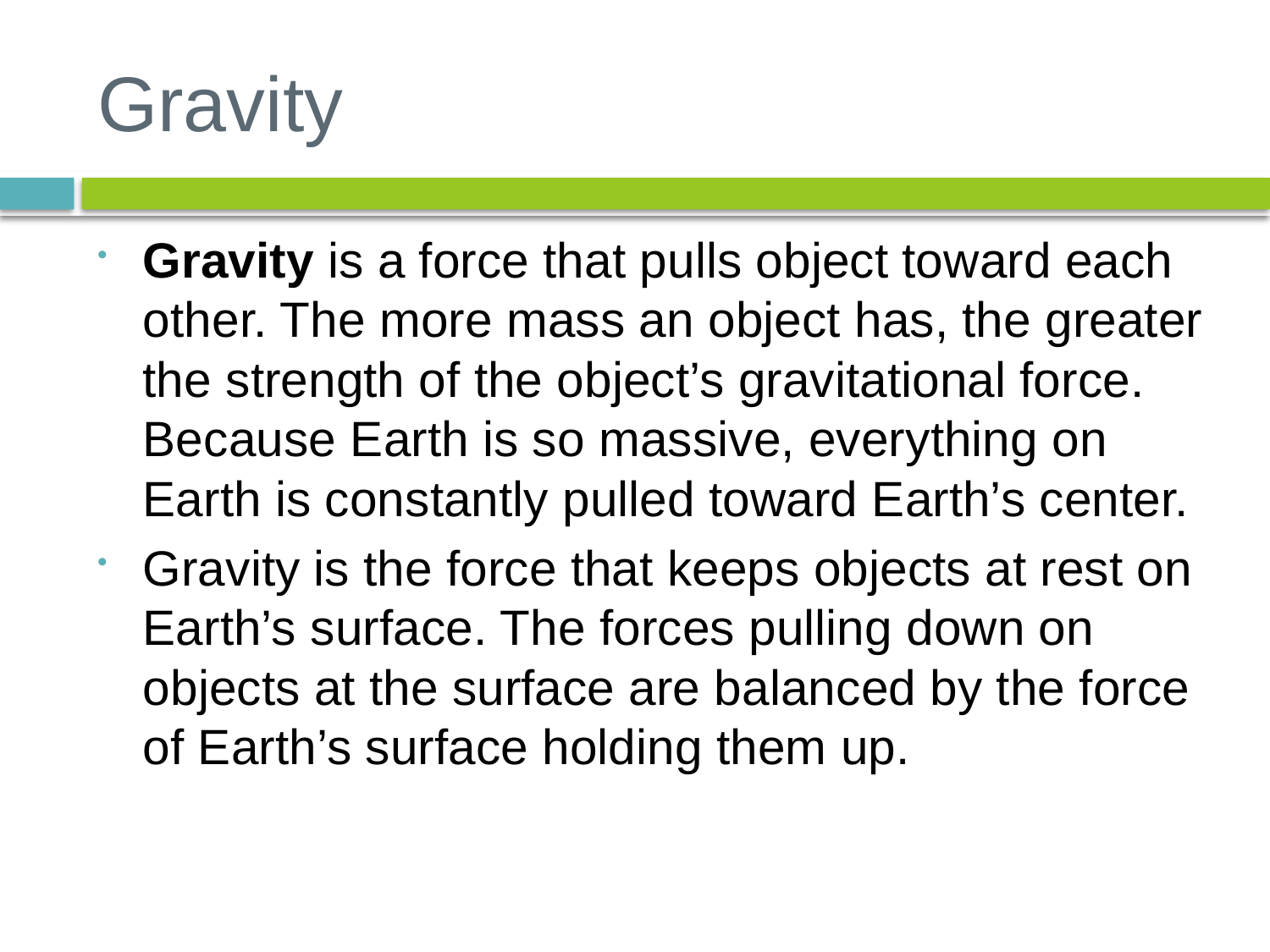

# Gravity
Gravity is a force that pulls object toward each other. The more mass an object has, the greater the strength of the object’s gravitational force. Because Earth is so massive, everything on Earth is constantly pulled toward Earth’s center.
Gravity is the force that keeps objects at rest on Earth’s surface. The forces pulling down on objects at the surface are balanced by the force of Earth’s surface holding them up.